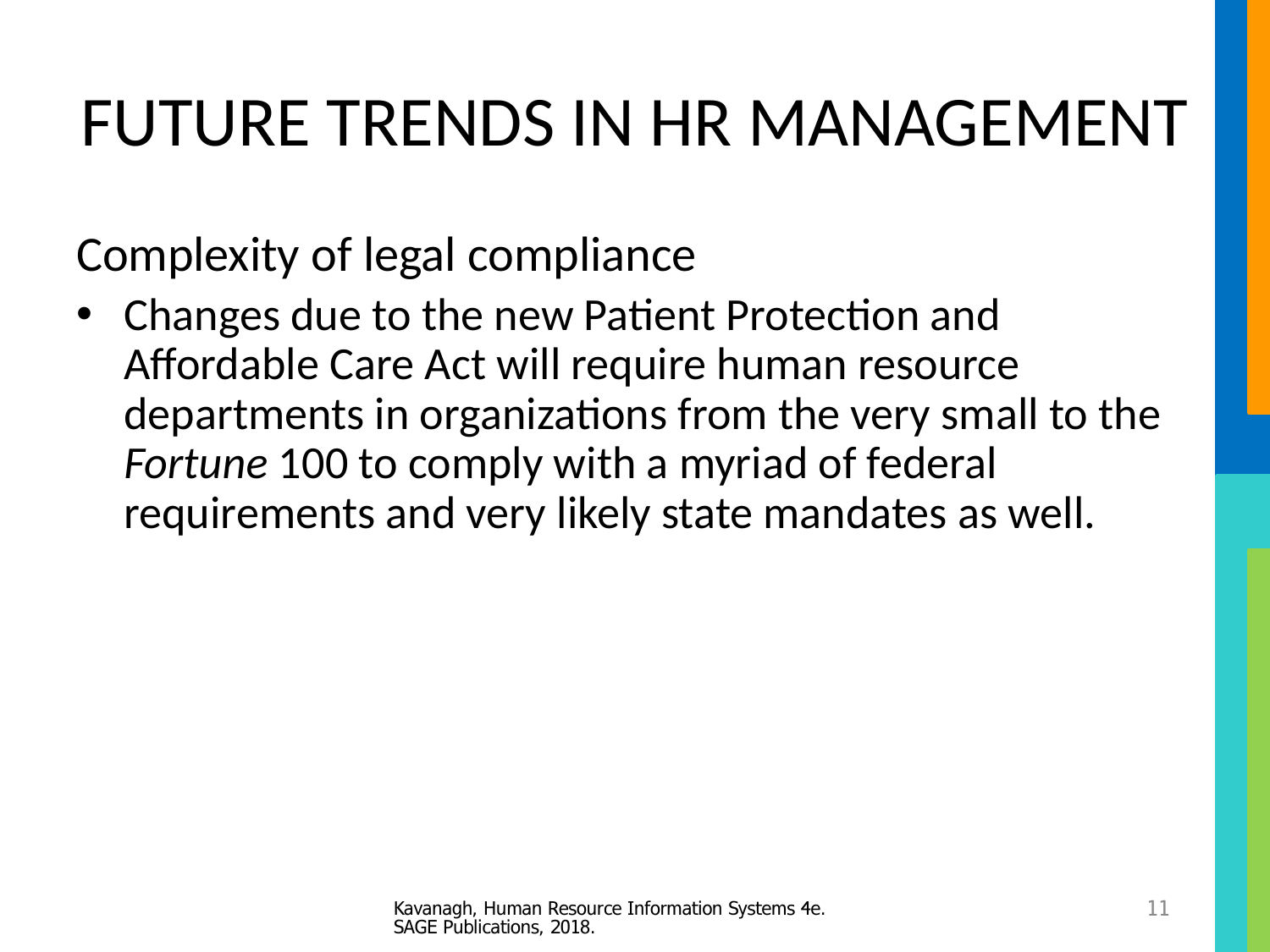

# FUTURE TRENDS IN HR MANAGEMENT
Complexity of legal compliance
Changes due to the new Patient Protection and Affordable Care Act will require human resource departments in organizations from the very small to the Fortune 100 to comply with a myriad of federal requirements and very likely state mandates as well.

Kavanagh, Human Resource Information Systems 4e. SAGE Publications, 2018.
11